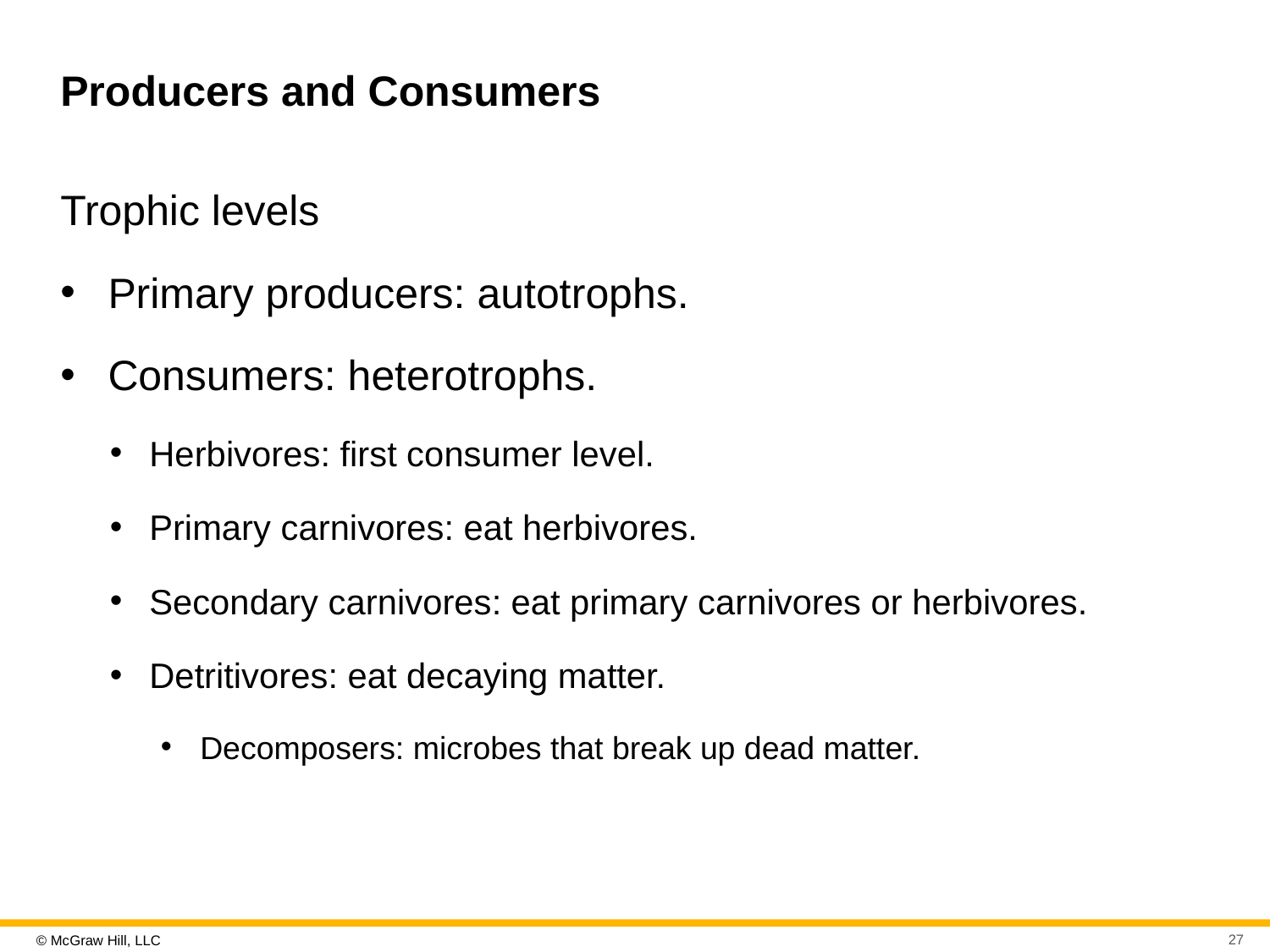

# Producers and Consumers
Trophic levels
Primary producers: autotrophs.
Consumers: heterotrophs.
Herbivores: first consumer level.
Primary carnivores: eat herbivores.
Secondary carnivores: eat primary carnivores or herbivores.
Detritivores: eat decaying matter.
Decomposers: microbes that break up dead matter.
27